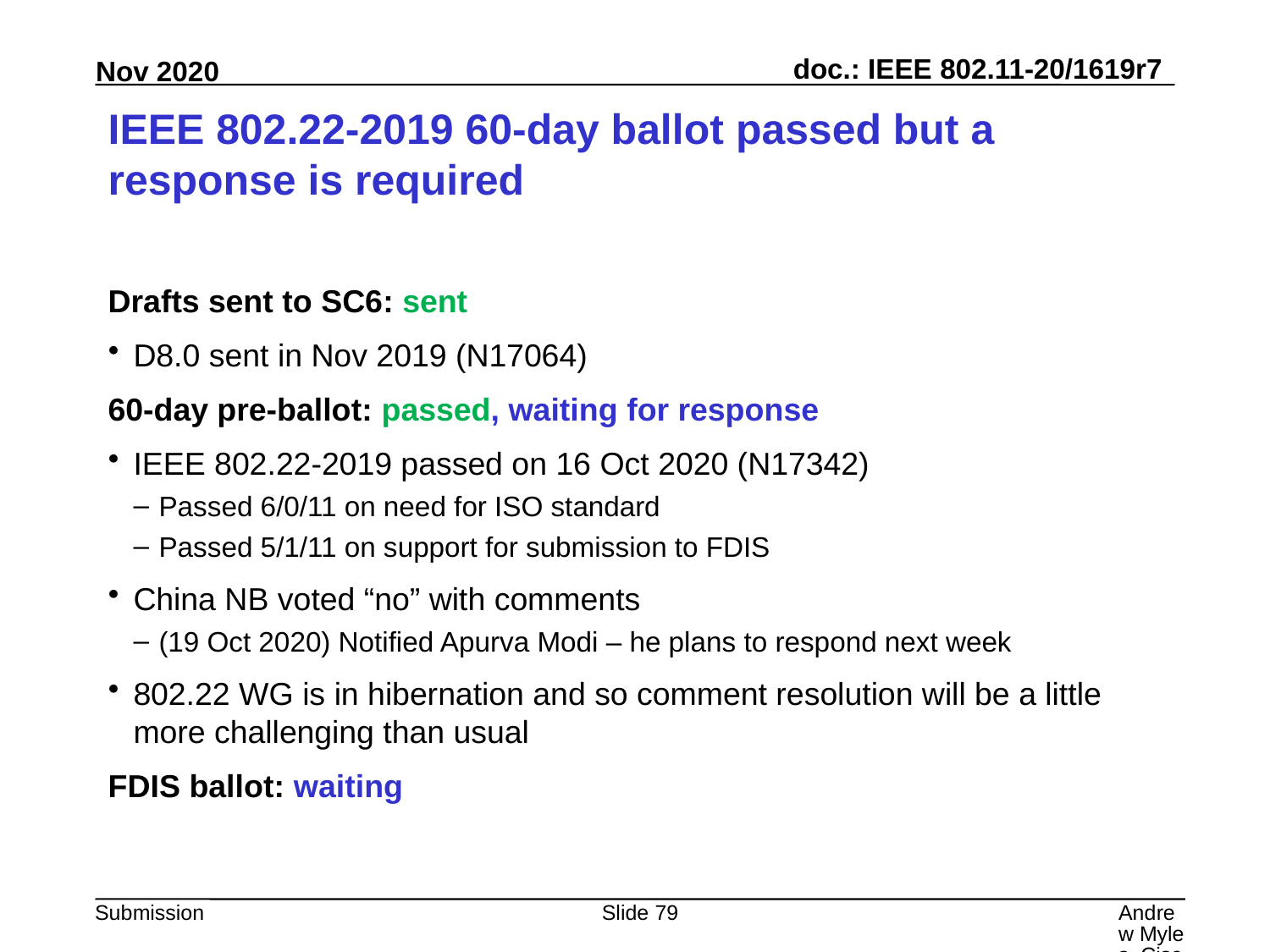

# IEEE 802.22-2019 60-day ballot passed but a response is required
Drafts sent to SC6: sent
D8.0 sent in Nov 2019 (N17064)
60-day pre-ballot: passed, waiting for response
IEEE 802.22-2019 passed on 16 Oct 2020 (N17342)
Passed 6/0/11 on need for ISO standard
Passed 5/1/11 on support for submission to FDIS
China NB voted “no” with comments
(19 Oct 2020) Notified Apurva Modi – he plans to respond next week
802.22 WG is in hibernation and so comment resolution will be a little more challenging than usual
FDIS ballot: waiting
Slide 79
Andrew Myles, Cisco